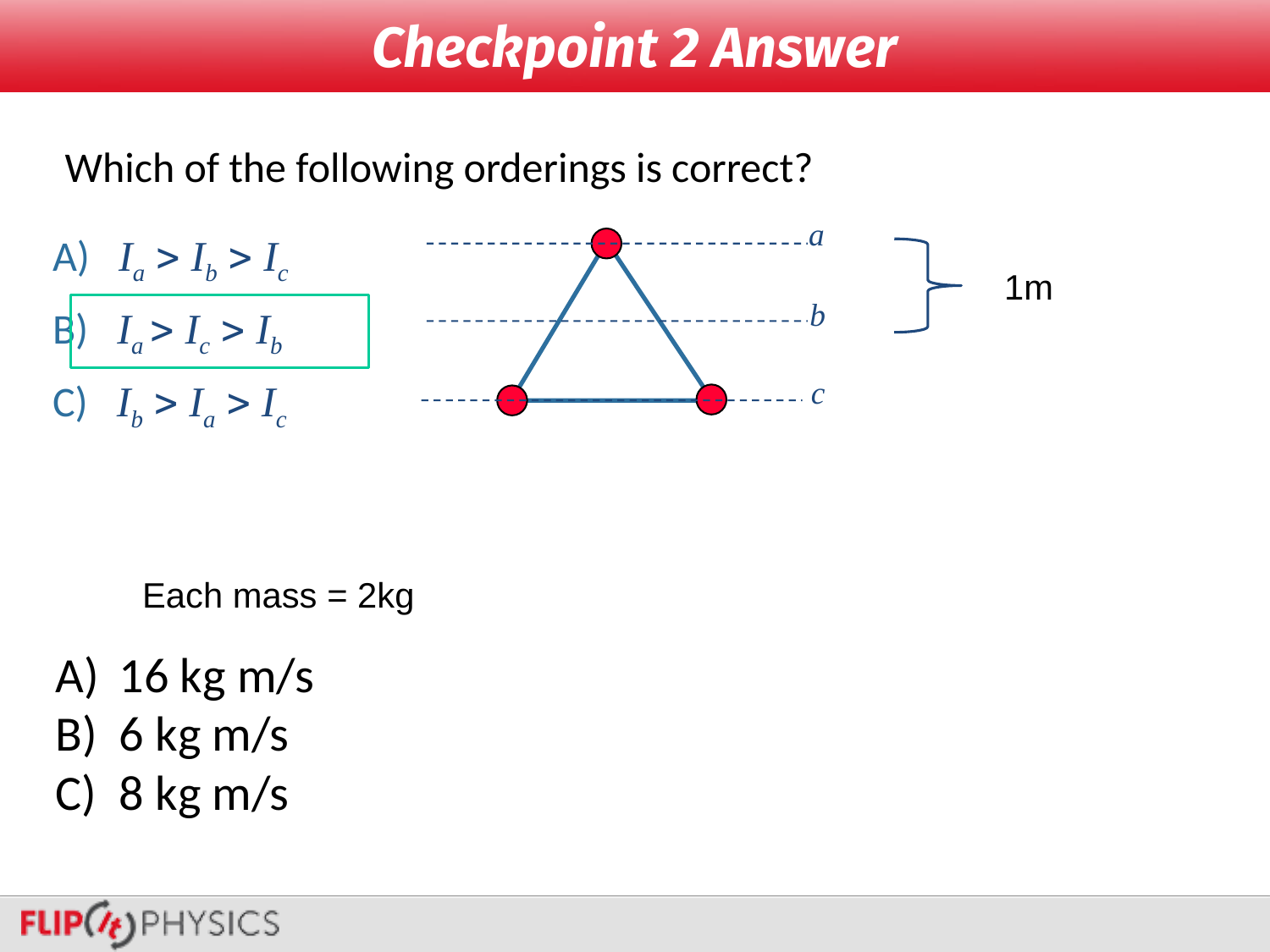

# Checkpoint 2 Answer
Which of the following orderings is correct?
a
A)   Ia > Ib > Ic
B)   Ia > Ic > Ib
C)   Ib > Ia > Ic

1m
b

c

Each mass = 2kg
16 kg m/s
6 kg m/s
8 kg m/s